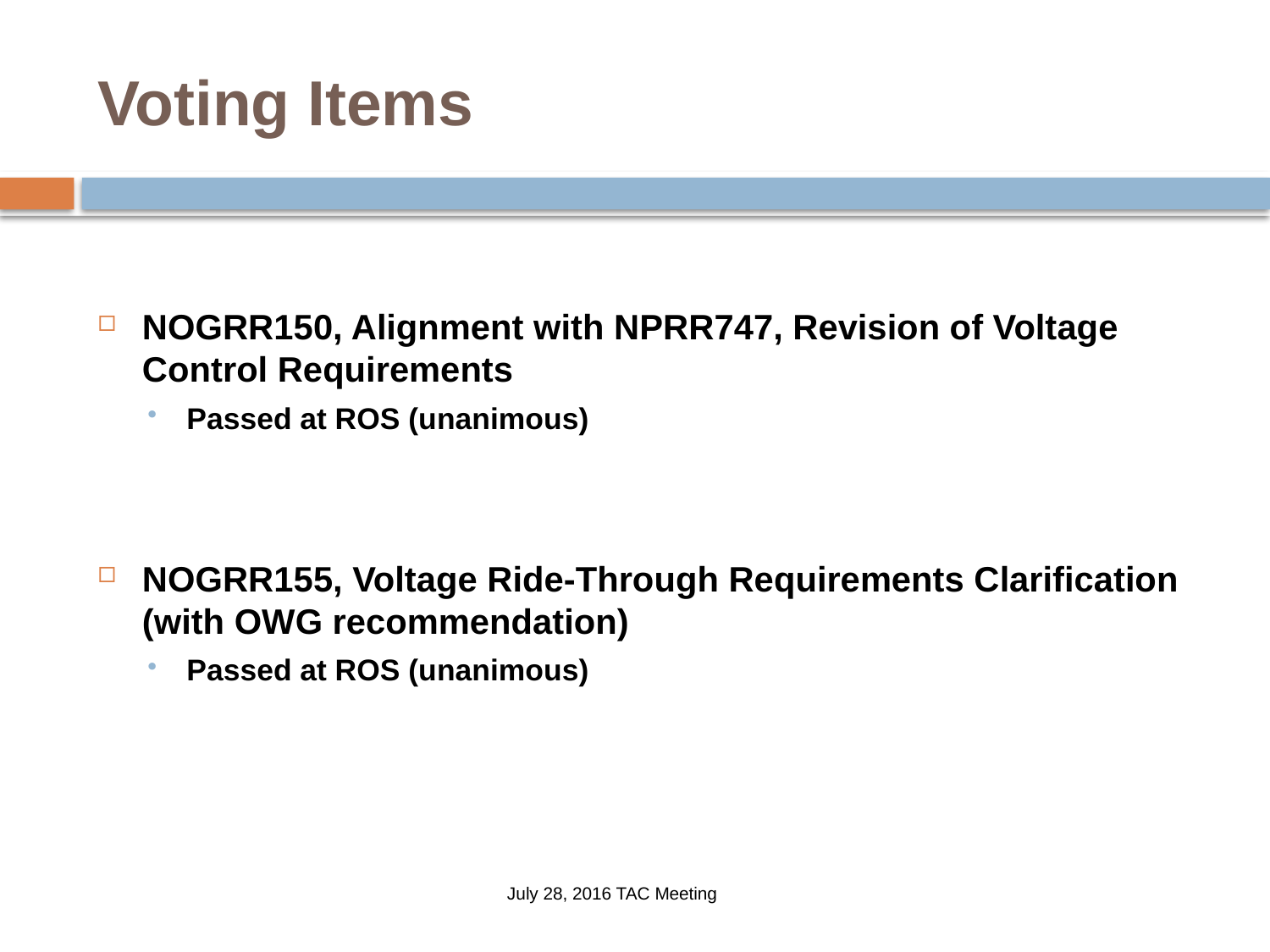

# Voting Items

NOGRR150, Alignment with NPRR747, Revision of Voltage Control Requirements
Passed at ROS (unanimous)

NOGRR155, Voltage Ride-Through Requirements Clarification (with OWG recommendation)
Passed at ROS (unanimous)

July 28, 2016 TAC Meeting